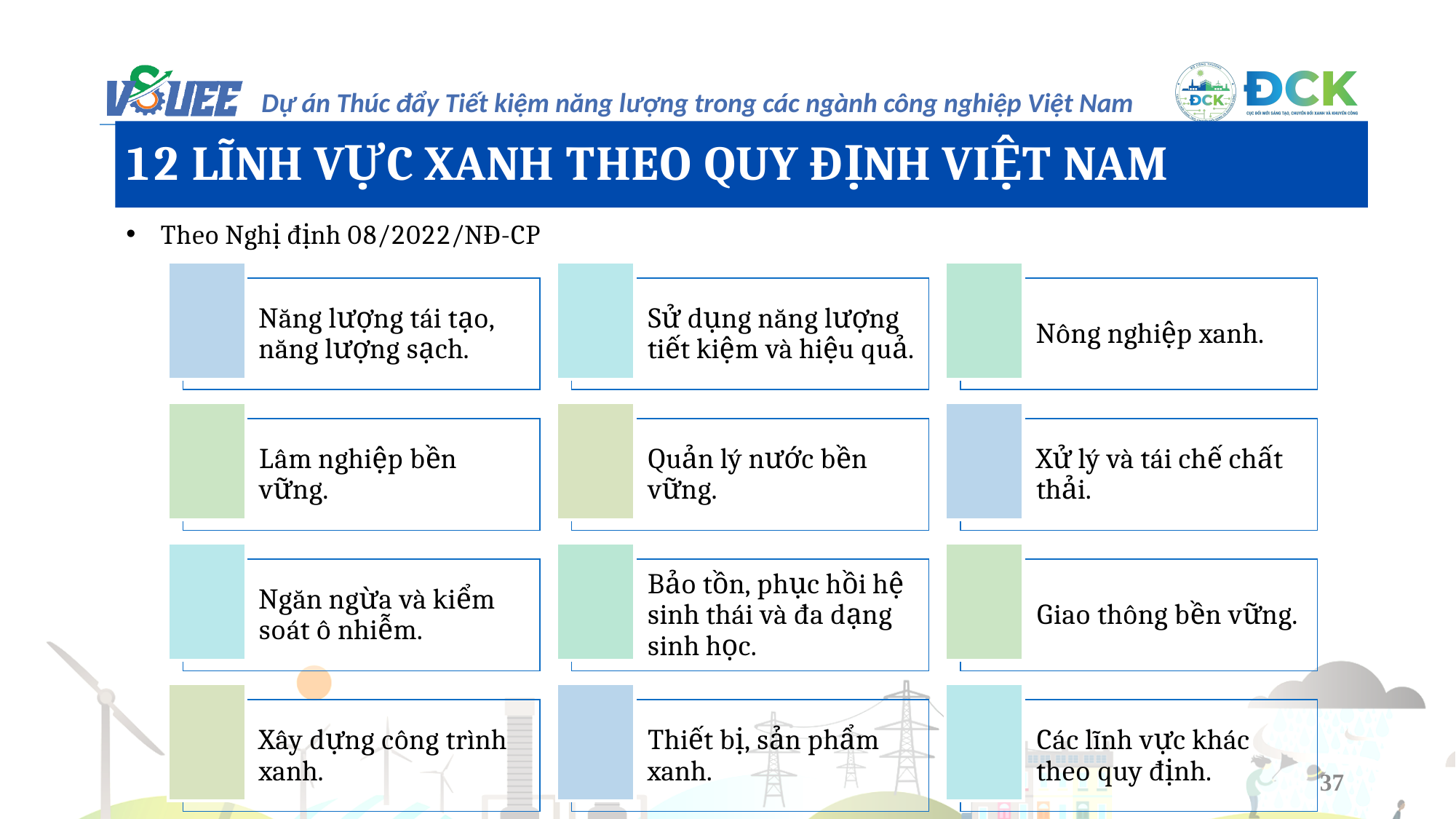

12 LĨNH VỰC XANH THEO QUY ĐỊNH VIỆT NAM
Theo Nghị định 08/2022/NĐ-CP

Năng lượng tái tạo, năng lượng sạch.

Sử dụng năng lượng tiết kiệm và hiệu quả.

Nông nghiệp xanh.

Lâm nghiệp bền vững.

Quản lý nước bền vững.

Xử lý và tái chế chất thải.

Ngăn ngừa và kiểm soát ô nhiễm.

Bảo tồn, phục hồi hệ sinh thái và đa dạng sinh học.

Giao thông bền vững.

Xây dựng công trình xanh.

Thiết bị, sản phẩm xanh.

Các lĩnh vực khác theo quy định.
37